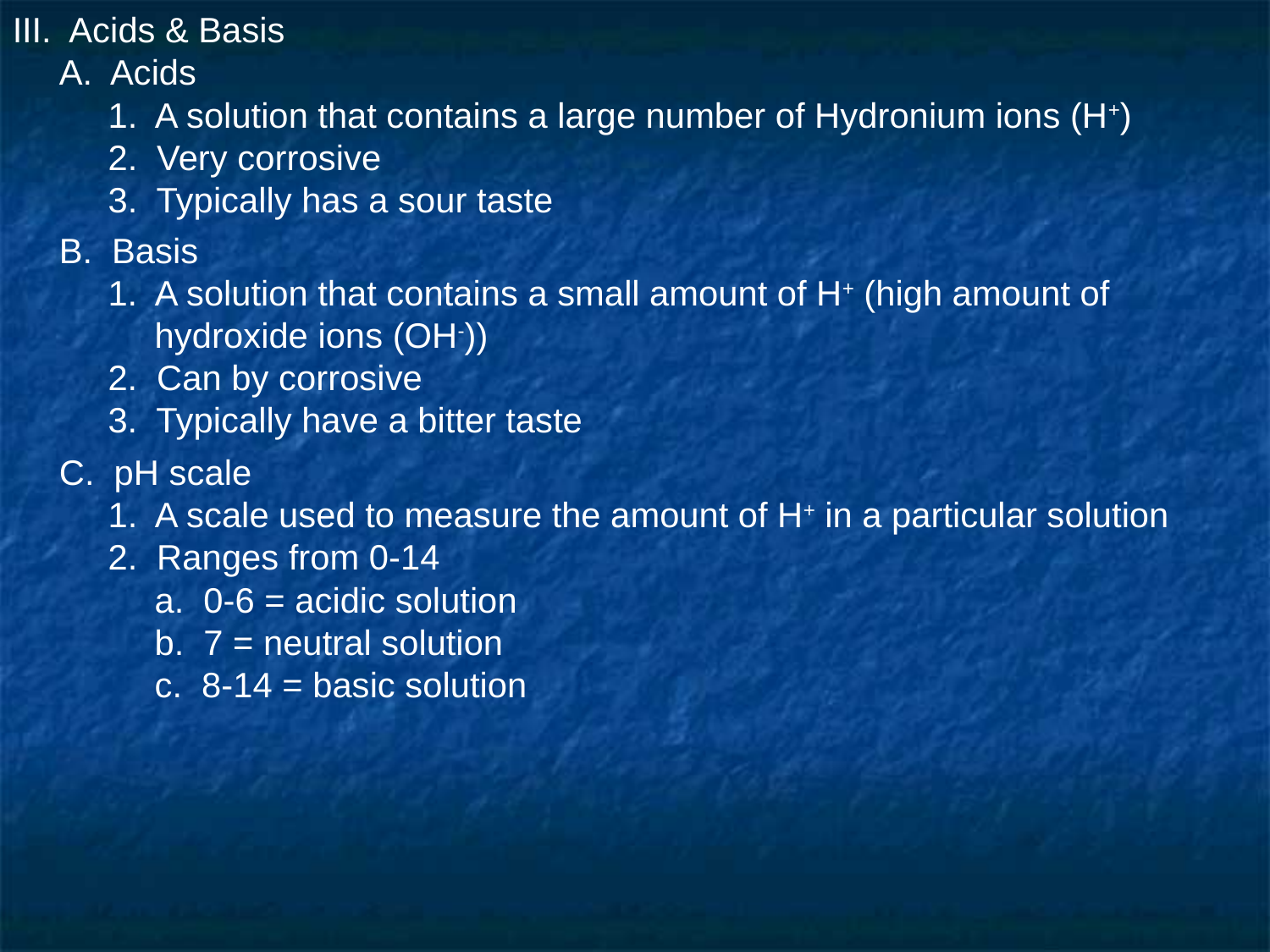

III.  Acids & Basis
	A.  Acids
	1.  A solution that contains a large number of Hydronium ions (H+)
	2.  Very corrosive
	3.  Typically has a sour taste
	B.  Basis
	1.  A solution that contains a small amount of H+ (high amount of 			hydroxide ions (OH-))
	2.  Can by corrosive
	3.  Typically have a bitter taste
	C.  pH scale
	1.  A scale used to measure the amount of H+ in a particular solution
	2.  Ranges from 0-14
	a.  0-6 = acidic solution
	b.  7 = neutral solution
	c.  8-14 = basic solution